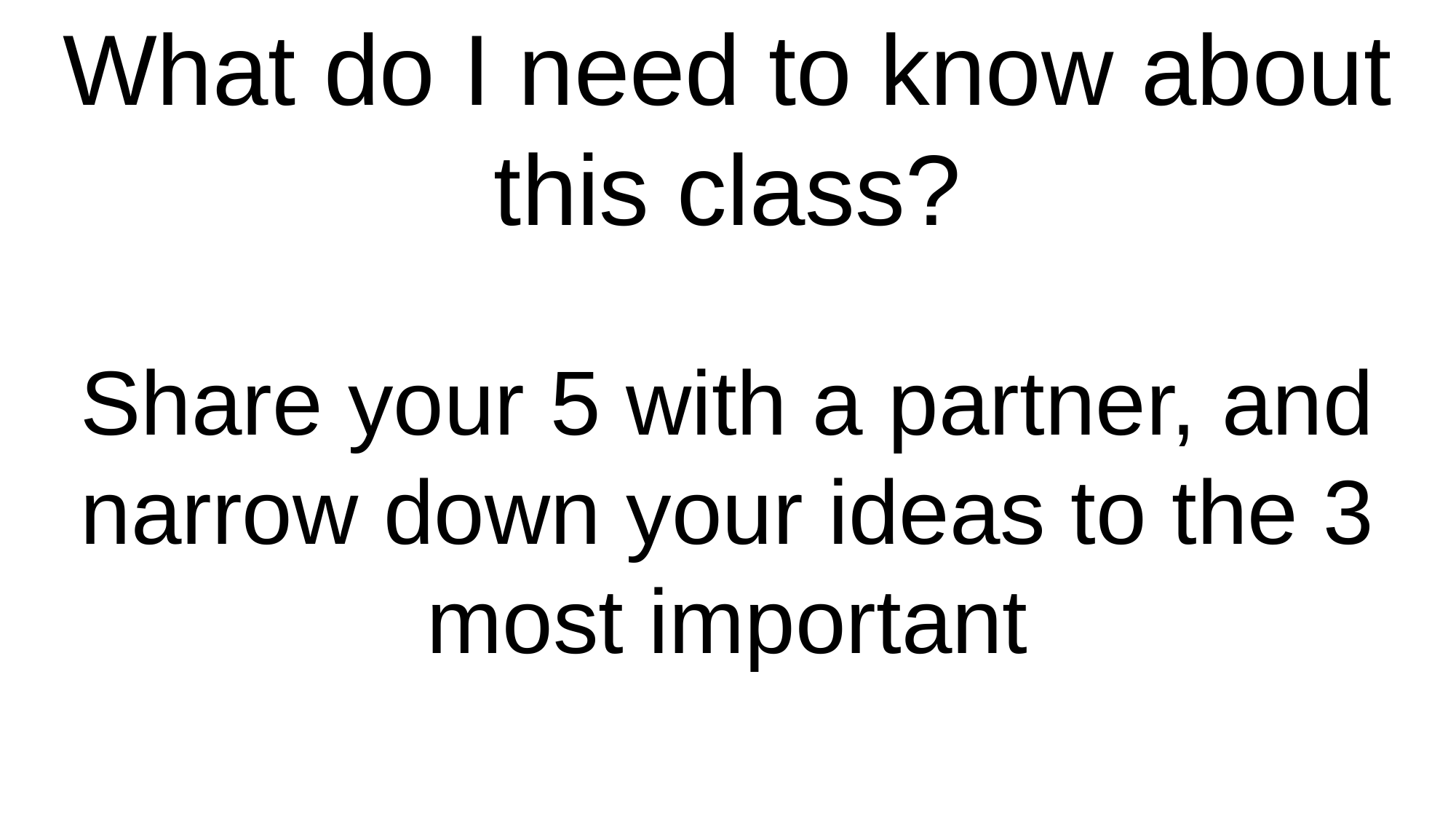

What do I need to know about this class?

Share your 5 with a partner, and narrow down your ideas to the 3 most important